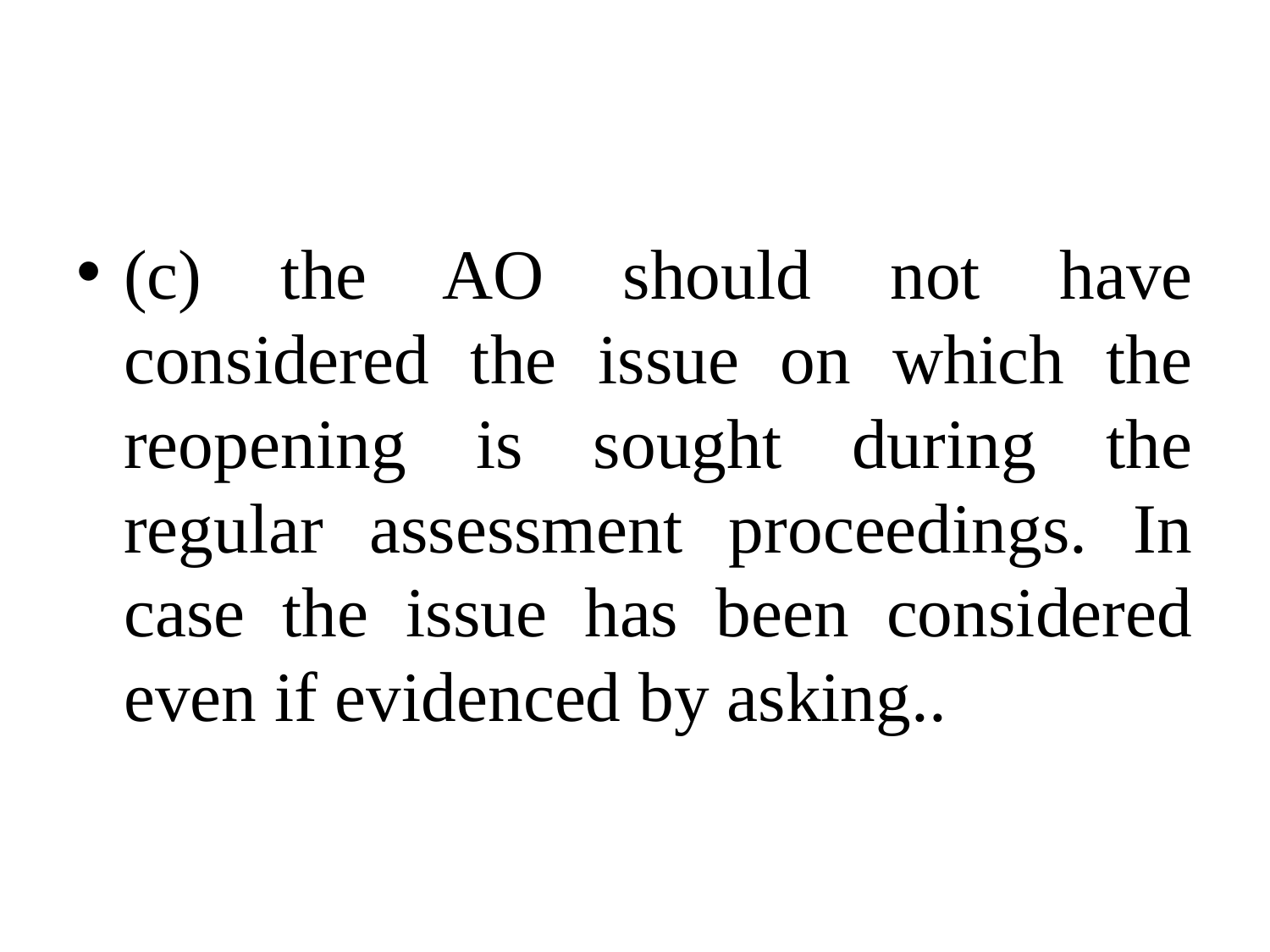

#
(c) the AO should not have considered the issue on which the reopening is sought during the regular assessment proceedings. In case the issue has been considered even if evidenced by asking..